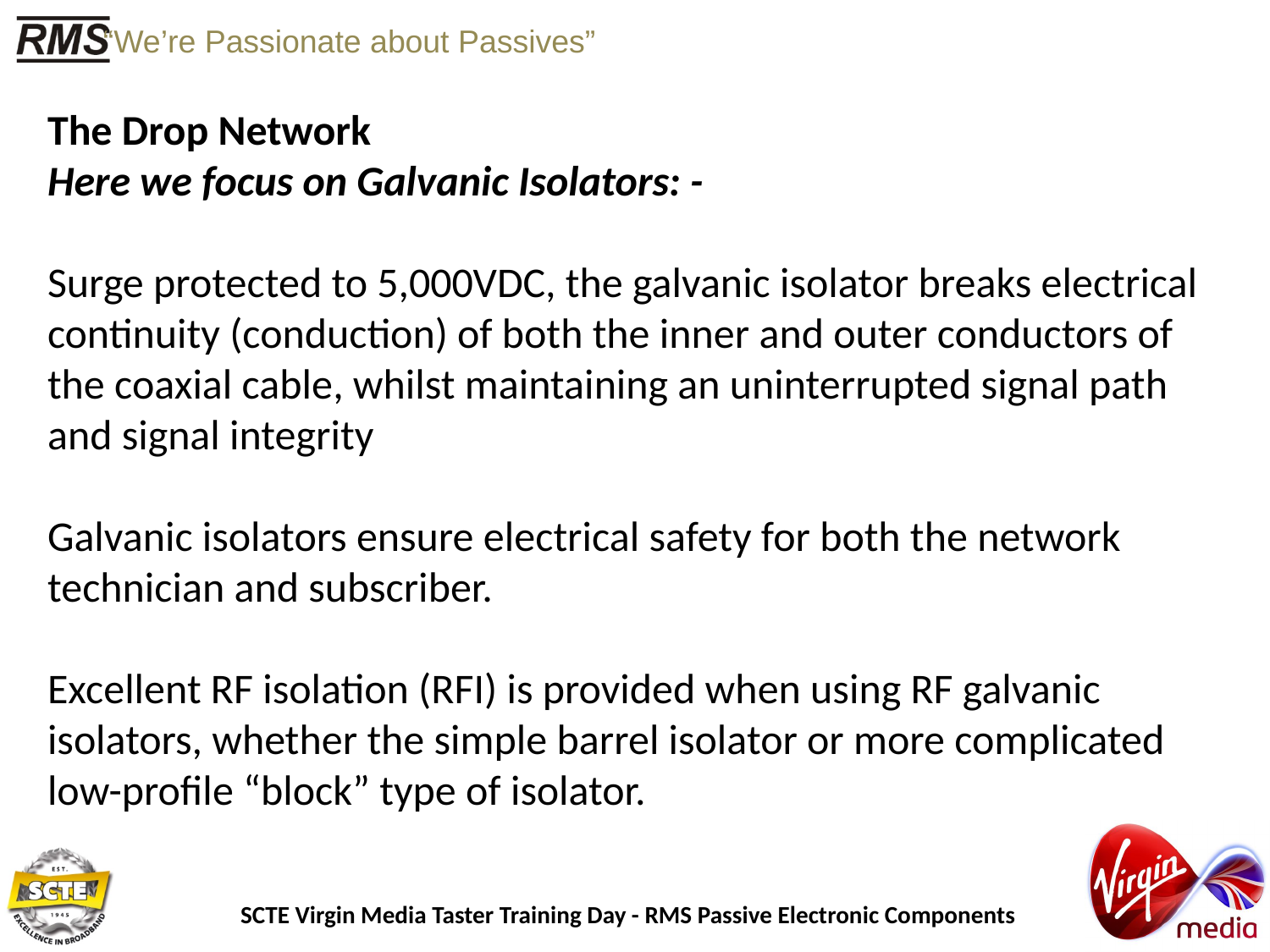

The Drop Network
Here we focus on Galvanic Isolators: -

Surge protected to 5,000VDC, the galvanic isolator breaks electrical continuity (conduction) of both the inner and outer conductors of the coaxial cable, whilst maintaining an uninterrupted signal path and signal integrity

Galvanic isolators ensure electrical safety for both the network technician and subscriber.

Excellent RF isolation (RFI) is provided when using RF galvanic isolators, whether the simple barrel isolator or more complicated low-profile “block” type of isolator.